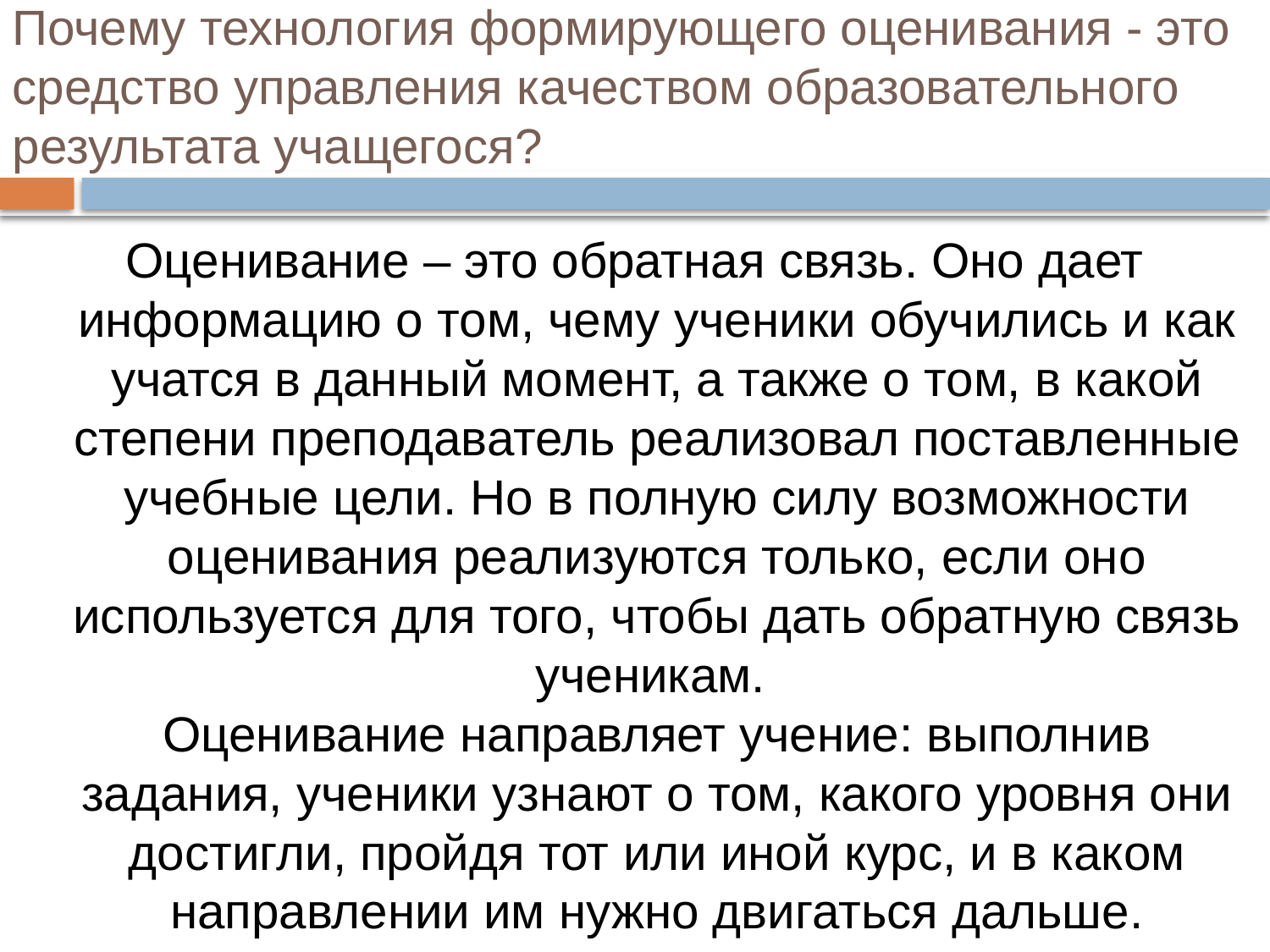

# Почему технология формирующего оценивания - это средство управления качеством образовательного результата учащегося?
Оценивание – это обратная связь. Оно дает информацию о том, чему ученики обучились и как учатся в данный момент, а также о том, в какой степени преподаватель реализовал поставленные учебные цели. Но в полную силу возможности оценивания реализуются только, если оно используется для того, чтобы дать обратную связь ученикам.
Оценивание направляет учение: выполнив задания, ученики узнают о том, какого уровня они достигли, пройдя тот или иной курс, и в каком направлении им нужно двигаться дальше.